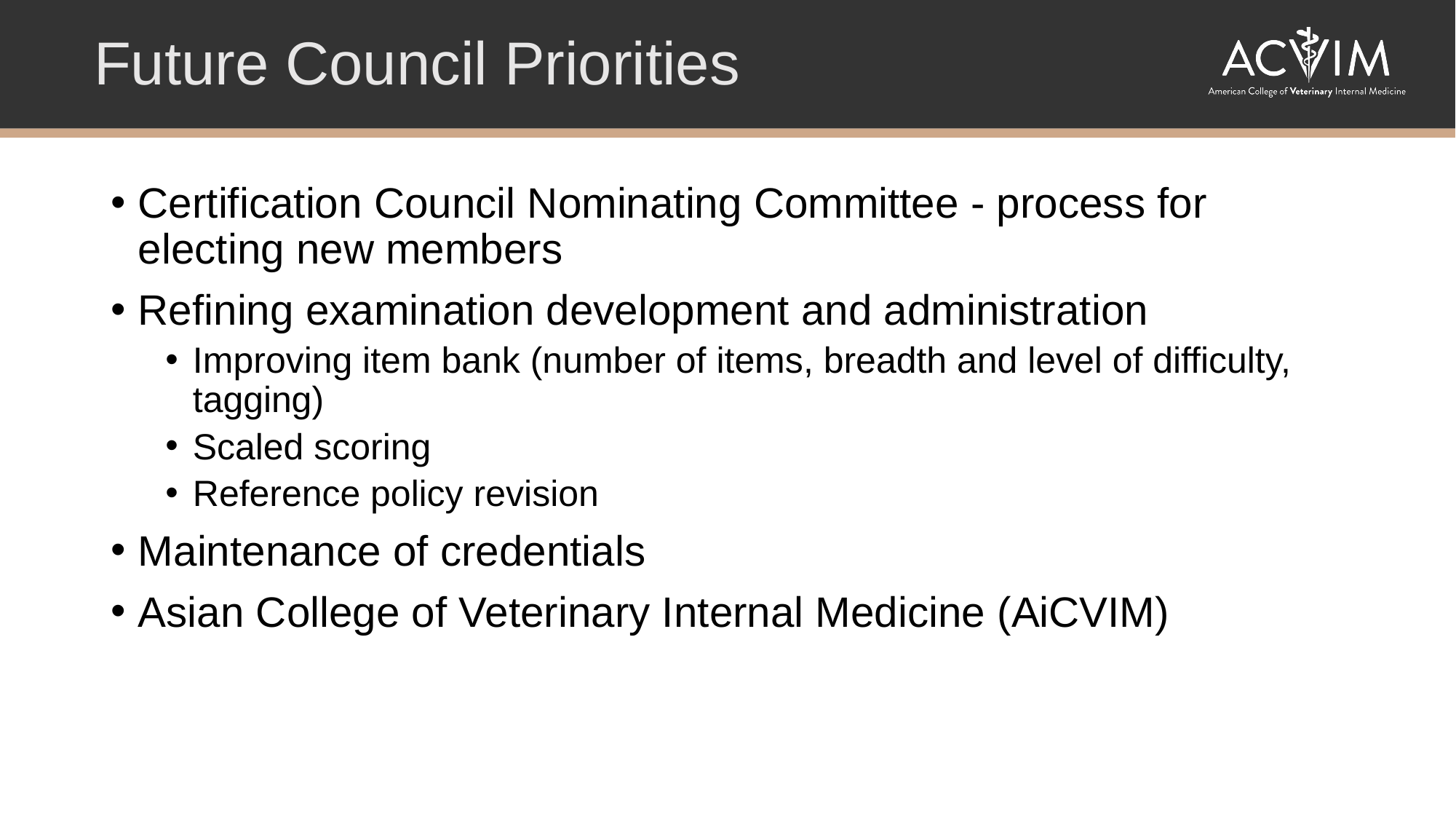

Future Council Priorities
Certification Council Nominating Committee - process for electing new members
Refining examination development and administration
Improving item bank (number of items, breadth and level of difficulty, tagging)
Scaled scoring
Reference policy revision
Maintenance of credentials
Asian College of Veterinary Internal Medicine (AiCVIM)